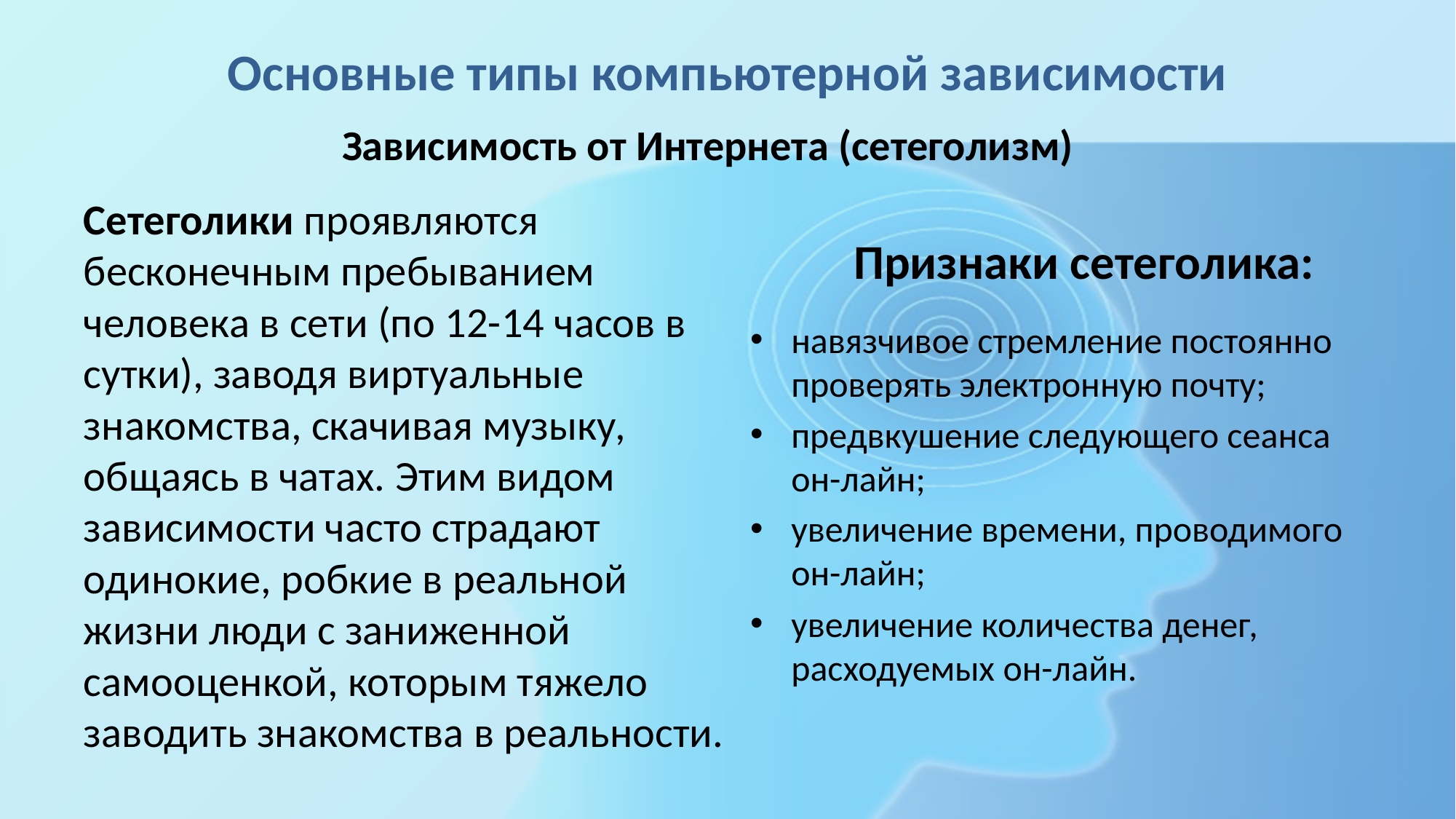

# Основные типы компьютерной зависимости
Зависимость от Интернета (сетеголизм)

Сетеголики проявляются бесконечным пребыванием человека в сети (по 12-14 часов в сутки), заводя виртуальные знакомства, скачивая музыку, общаясь в чатах. Этим видом зависимости часто страдают одинокие, робкие в реальной жизни люди с заниженной самооценкой, которым тяжело заводить знакомства в реальности.
Признаки сетеголика:

навязчивое стремление постоянно проверять электронную почту;
предвкушение следующего сеанса он-лайн;
увеличение времени, проводимого он-лайн;
увеличение количества денег, расходуемых он-лайн.